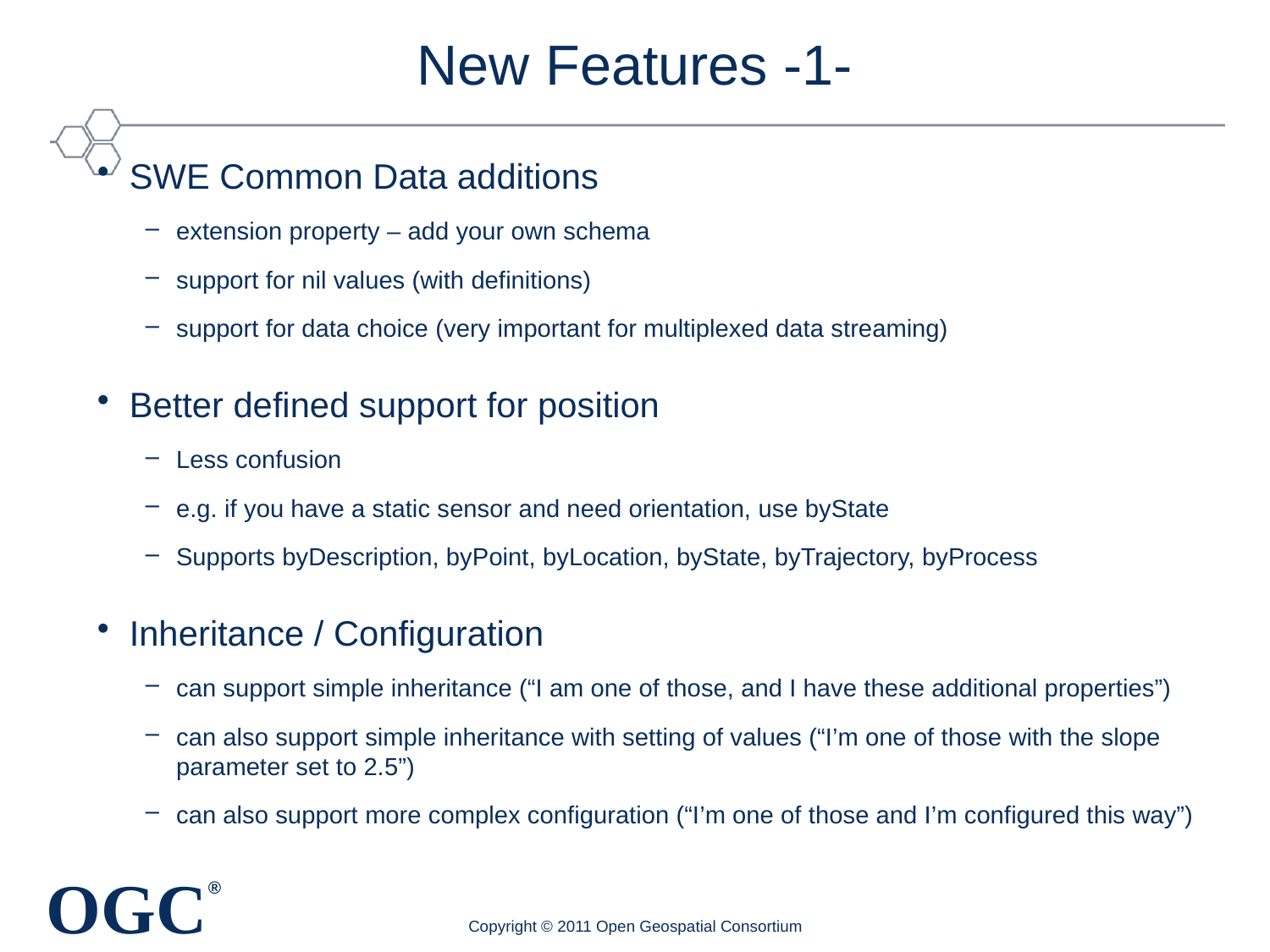

New Features -1-
SWE Common Data additions
extension property – add your own schema
support for nil values (with definitions)
support for data choice (very important for multiplexed data streaming)
Better defined support for position
Less confusion
e.g. if you have a static sensor and need orientation, use byState
Supports byDescription, byPoint, byLocation, byState, byTrajectory, byProcess
Inheritance / Configuration
can support simple inheritance (“I am one of those, and I have these additional properties”)
can also support simple inheritance with setting of values (“I’m one of those with the slope parameter set to 2.5”)
can also support more complex configuration (“I’m one of those and I’m configured this way”)
Copyright © 2011 Open Geospatial Consortium